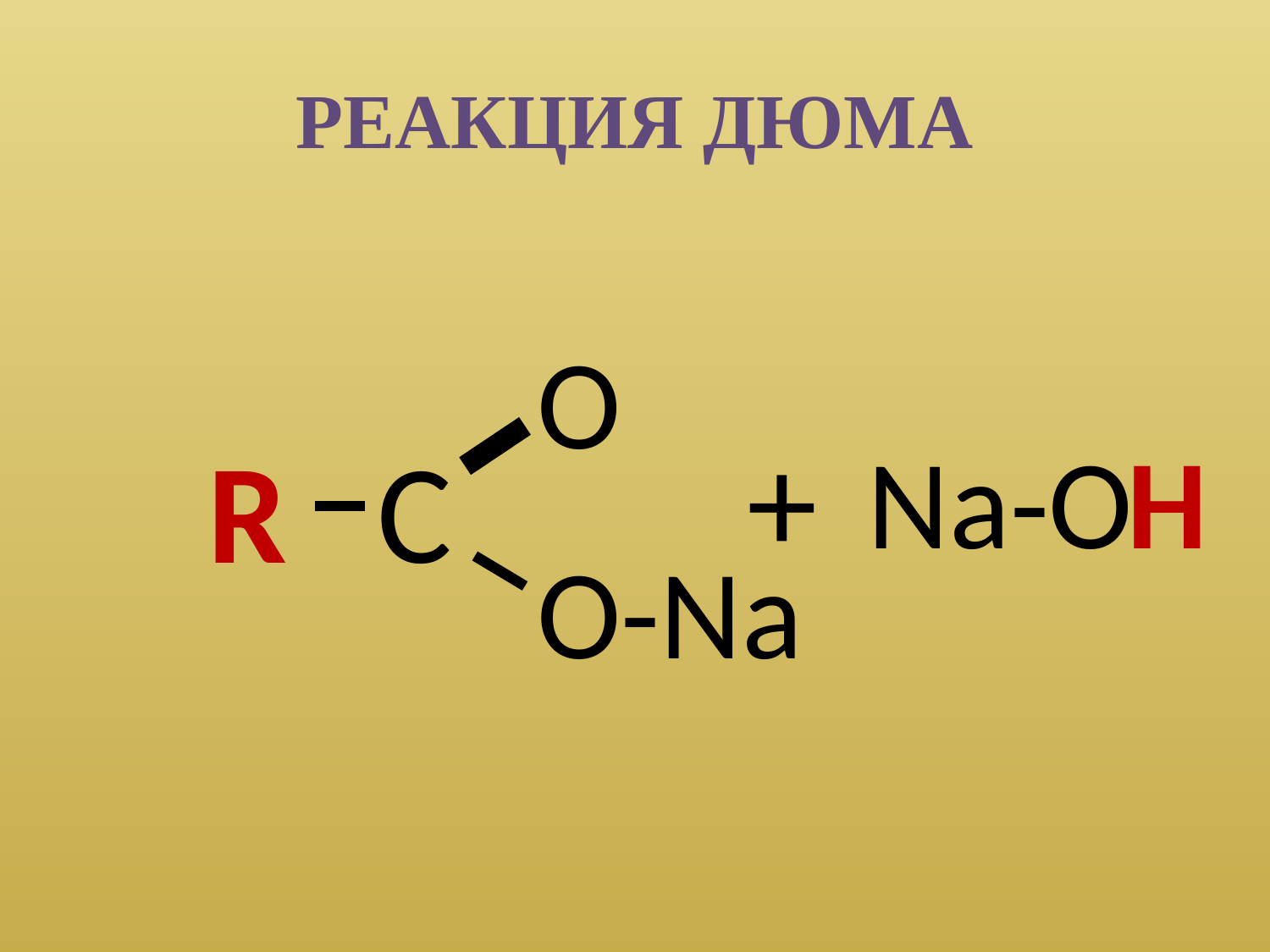

# РЕАКЦИЯ ДЮМА
O
+
R
C
Na-O
H
O-Na